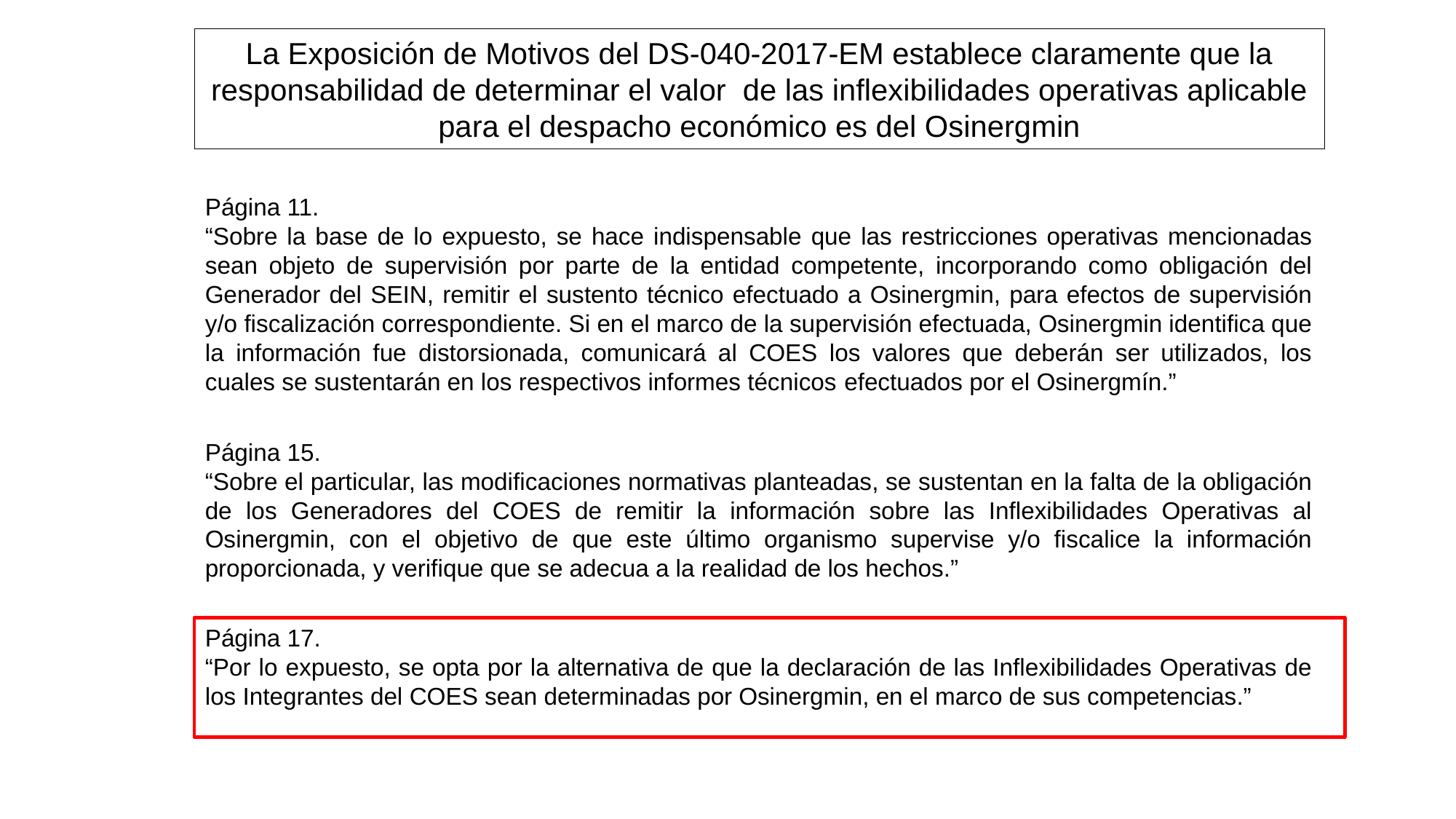

La Exposición de Motivos del DS-040-2017-EM establece claramente que la responsabilidad de determinar el valor  de las inflexibilidades operativas aplicable para el despacho económico es del Osinergmin
Página 11.
“Sobre la base de lo expuesto, se hace indispensable que las restricciones operativas mencionadas sean objeto de supervisión por parte de la entidad competente, incorporando como obligación del Generador del SEIN, remitir el sustento técnico efectuado a Osinergmin, para efectos de supervisión y/o fiscalización correspondiente. Si en el marco de la supervisión efectuada, Osinergmin identifica que la información fue distorsionada, comunicará al COES los valores que deberán ser utilizados, los cuales se sustentarán en los respectivos informes técnicos efectuados por el Osinergmín.”
Página 15.
“Sobre el particular, las modificaciones normativas planteadas, se sustentan en la falta de la obligación de los Generadores del COES de remitir la información sobre las Inflexibilidades Operativas al Osinergmin, con el objetivo de que este último organismo supervise y/o fiscalice la información proporcionada, y verifique que se adecua a la realidad de los hechos.”
Página 17.
“Por lo expuesto, se opta por la alternativa de que la declaración de las Inflexibilidades Operativas de los Integrantes del COES sean determinadas por Osinergmin, en el marco de sus competencias.”